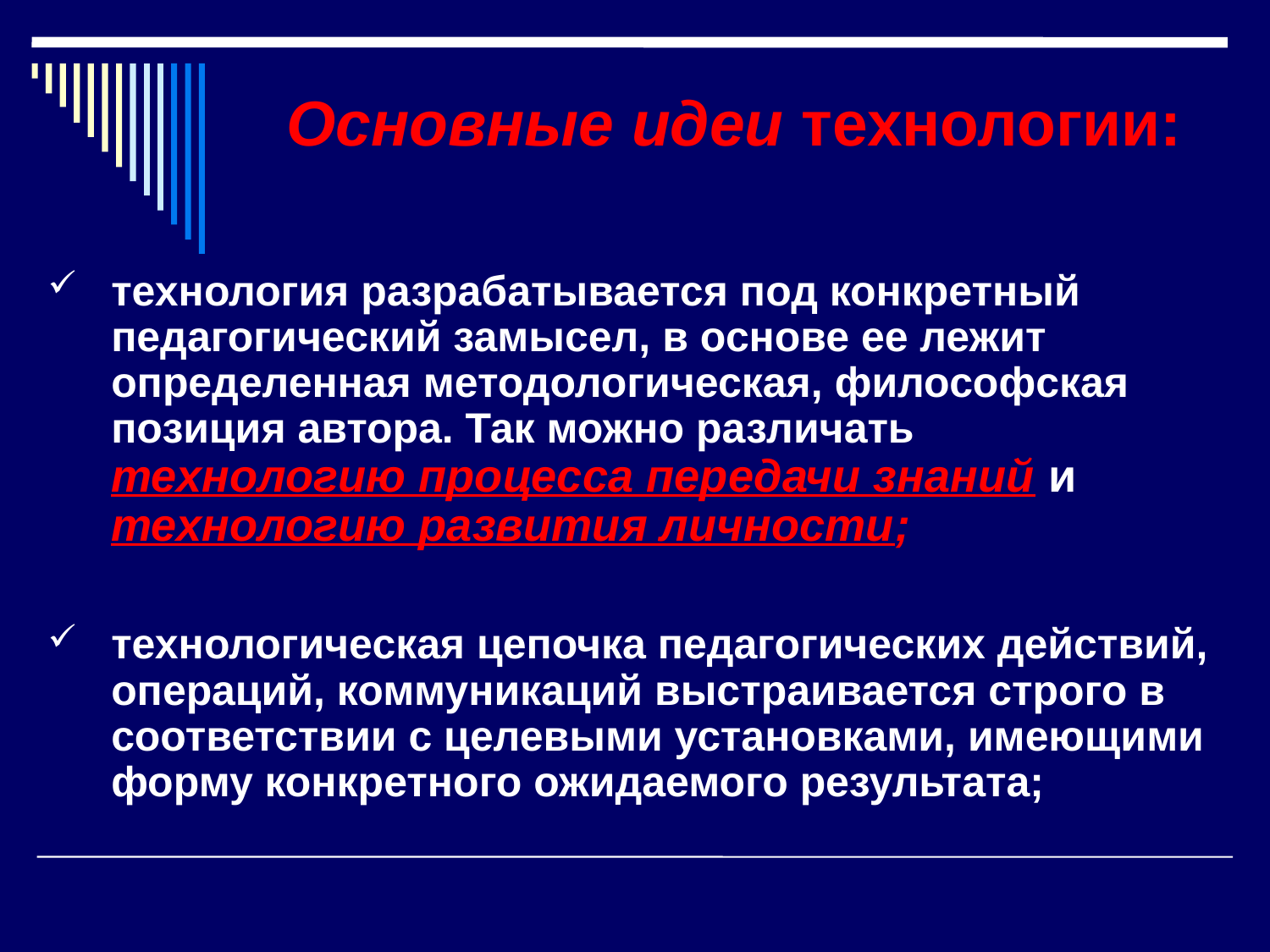

# Основные идеи технологии:
технология разрабатывается под конкретный  педагогический замысел, в основе ее лежит определенная методологическая, философская позиция автора. Так можно различать технологию процесса передачи знаний и технологию развития личности;

технологическая цепочка педагогических действий, операций, коммуникаций выстраивается строго в соответствии с целевыми установками, имеющими форму конкретного ожидаемого результата;